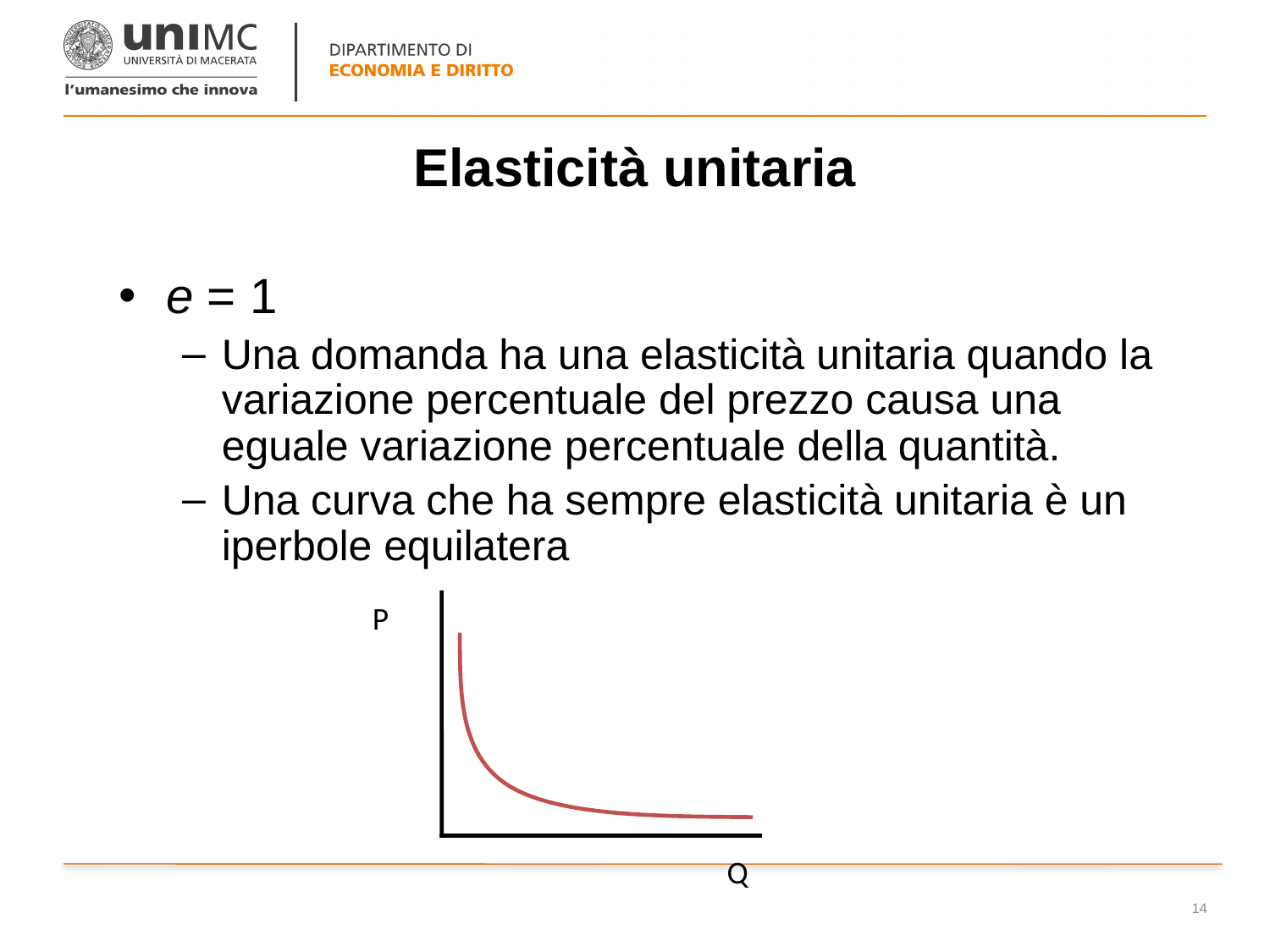

# Elasticità unitaria
e = 1
Una domanda ha una elasticità unitaria quando la variazione percentuale del prezzo causa una eguale variazione percentuale della quantità.
Una curva che ha sempre elasticità unitaria è un iperbole equilatera
P

Q
14